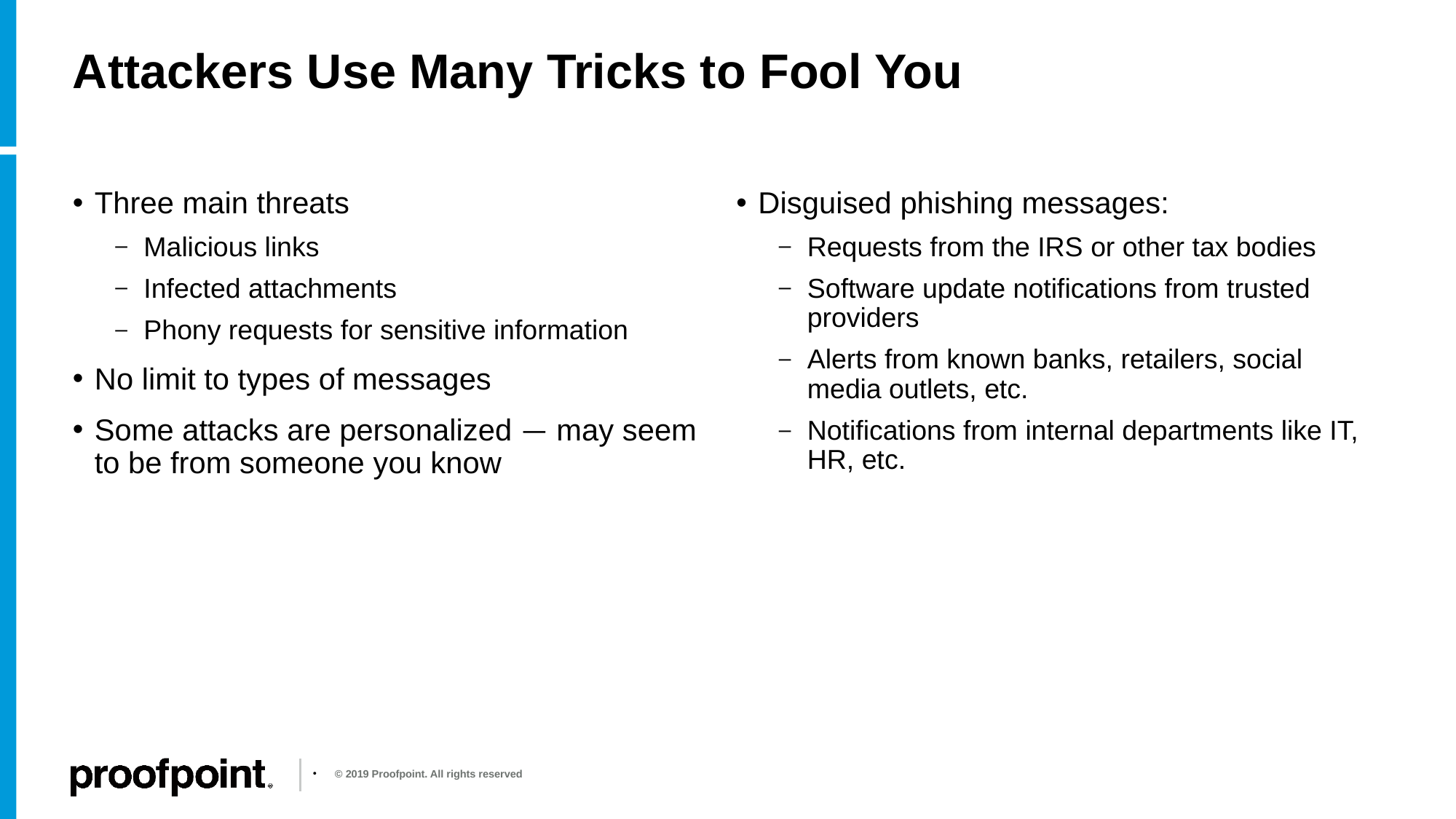

# Attackers Use Many Tricks to Fool You
Three main threats
Malicious links
Infected attachments
Phony requests for sensitive information
No limit to types of messages
Some attacks are personalized — may seem to be from someone you know
Disguised phishing messages:
Requests from the IRS or other tax bodies
Software update notifications from trusted providers
Alerts from known banks, retailers, social media outlets, etc.
Notifications from internal departments like IT, HR, etc.
© 2019 Proofpoint. All rights reserved